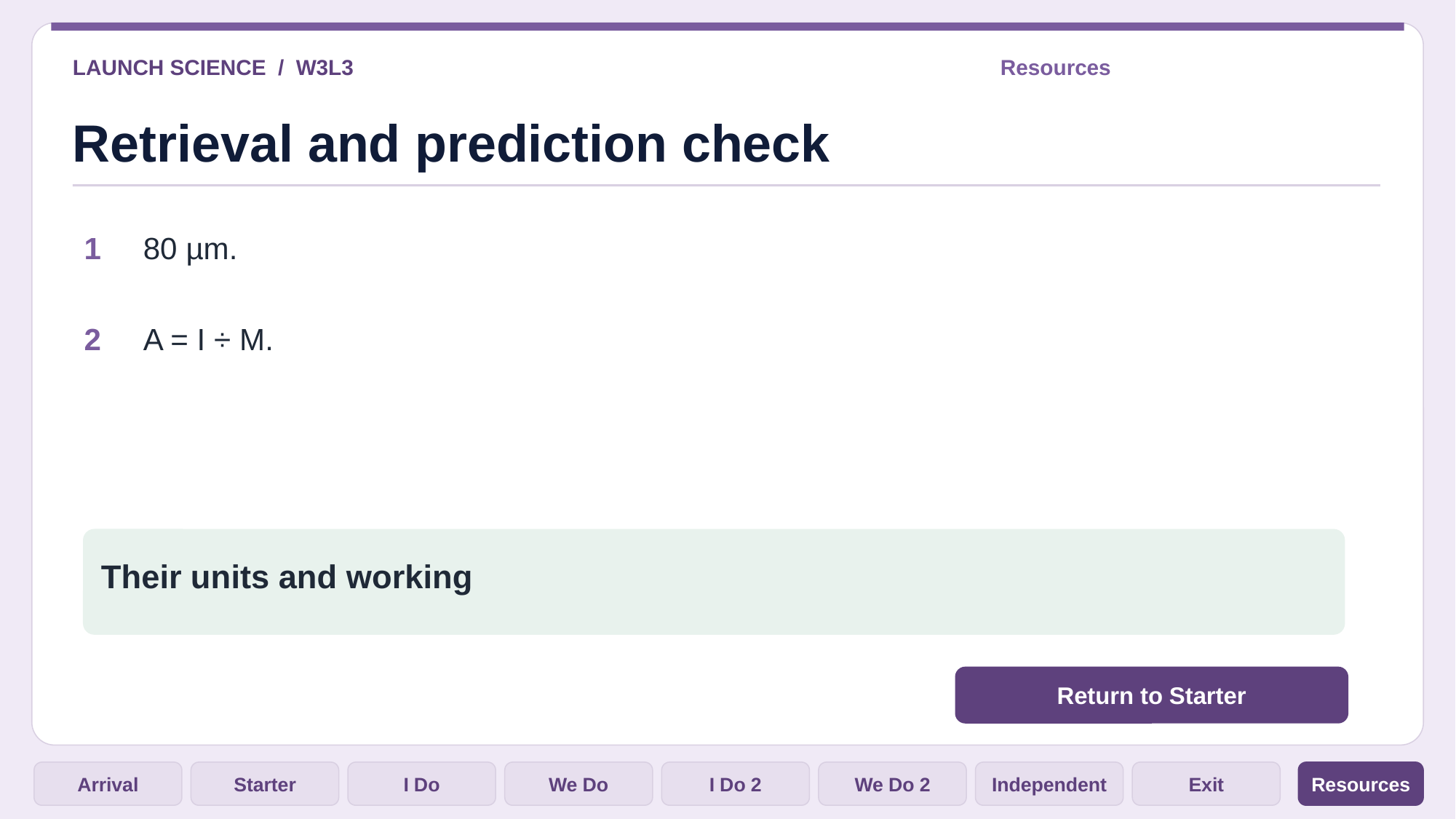

LAUNCH SCIENCE  /  W3L3
Resources
Retrieval and prediction check

1
80 µm.
2
A = I ÷ M.

Their units and working
Return to Starter
Arrival
Starter
I Do
We Do
I Do 2
We Do 2
Independent
Exit
Resources